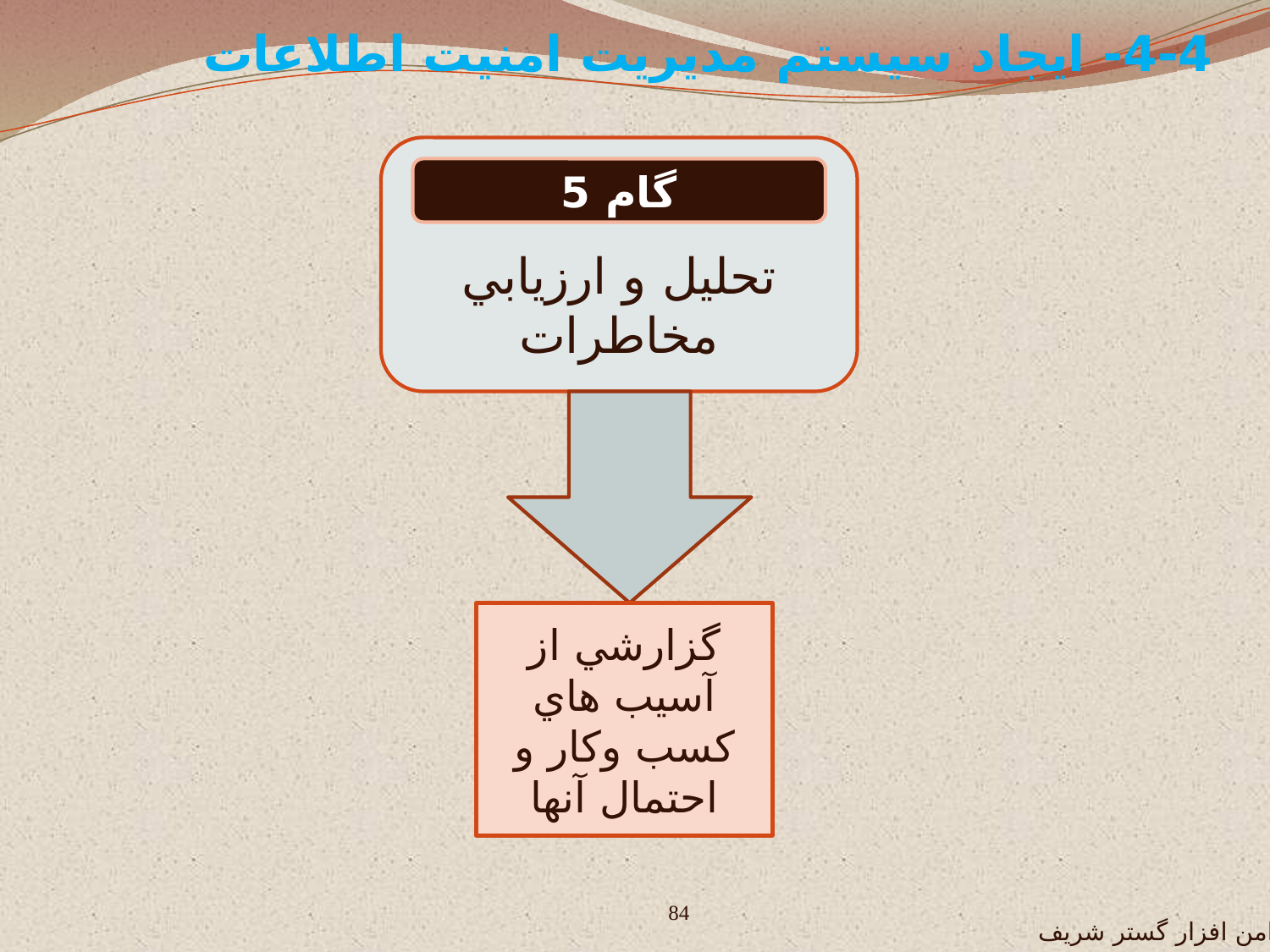

4-4- ايجاد سيستم مديريت امنيت اطلاعات

تحليل و ارزيابي مخاطرات

گام 5

گزارشي از آسيب هاي کسب وکار و احتمال آنها